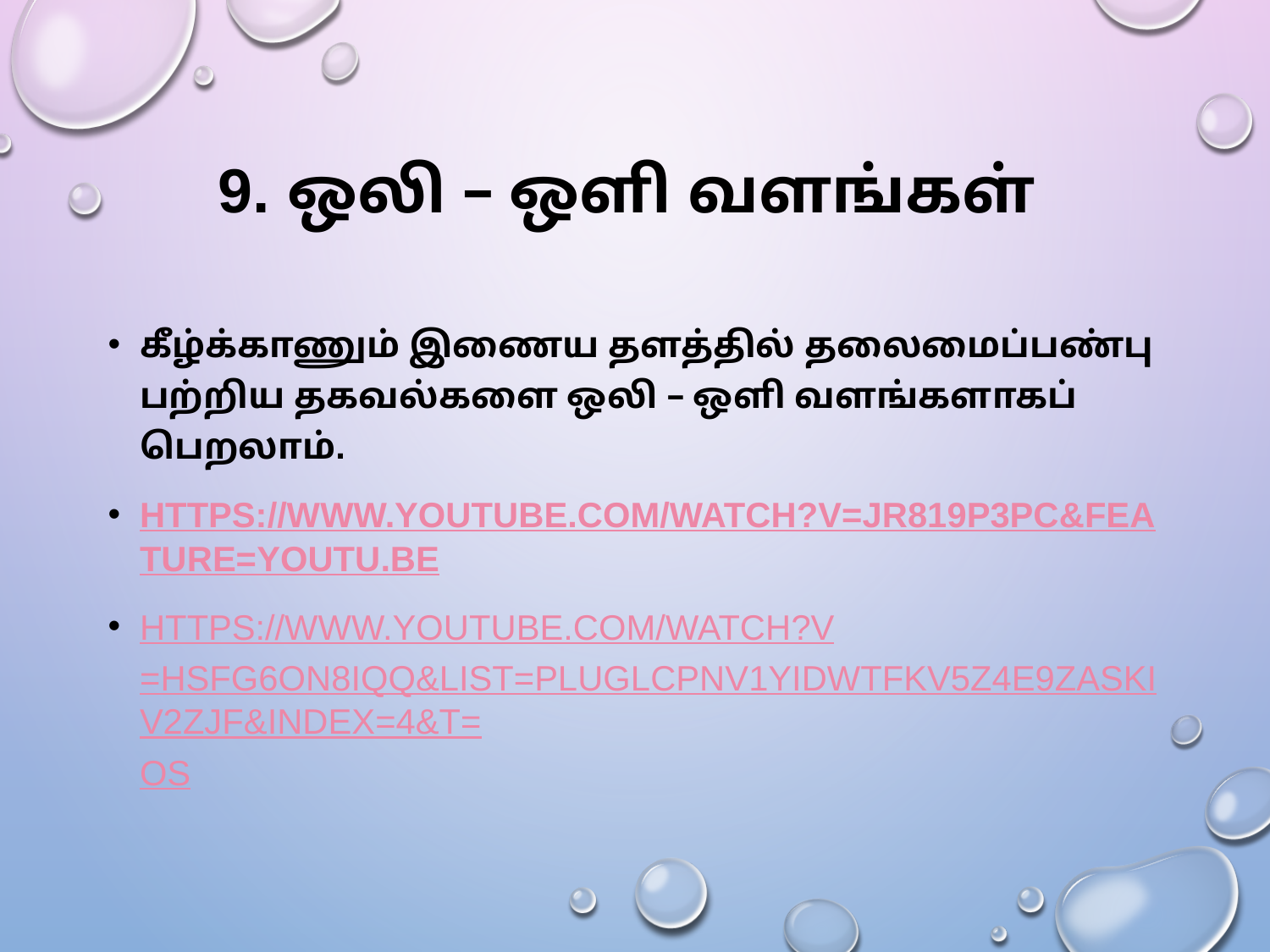

# 9. ஒலி – ஒளி வளங்கள்
கீழ்க்காணும் இணைய தளத்தில் தலைமைப்பண்பு பற்றிய தகவல்களை ஒலி – ஒளி வளங்களாகப் பெறலாம்.
https://www.youtube.com/watch?v=jr819p3pc&feature=youtu.be
https://www.youtube.com/watch?v=hsfg6ON8iqQ&list=PLUgLcpnv1YidWTfKv5Z4E9ZaskiV2ZJf&index=4&t=Os